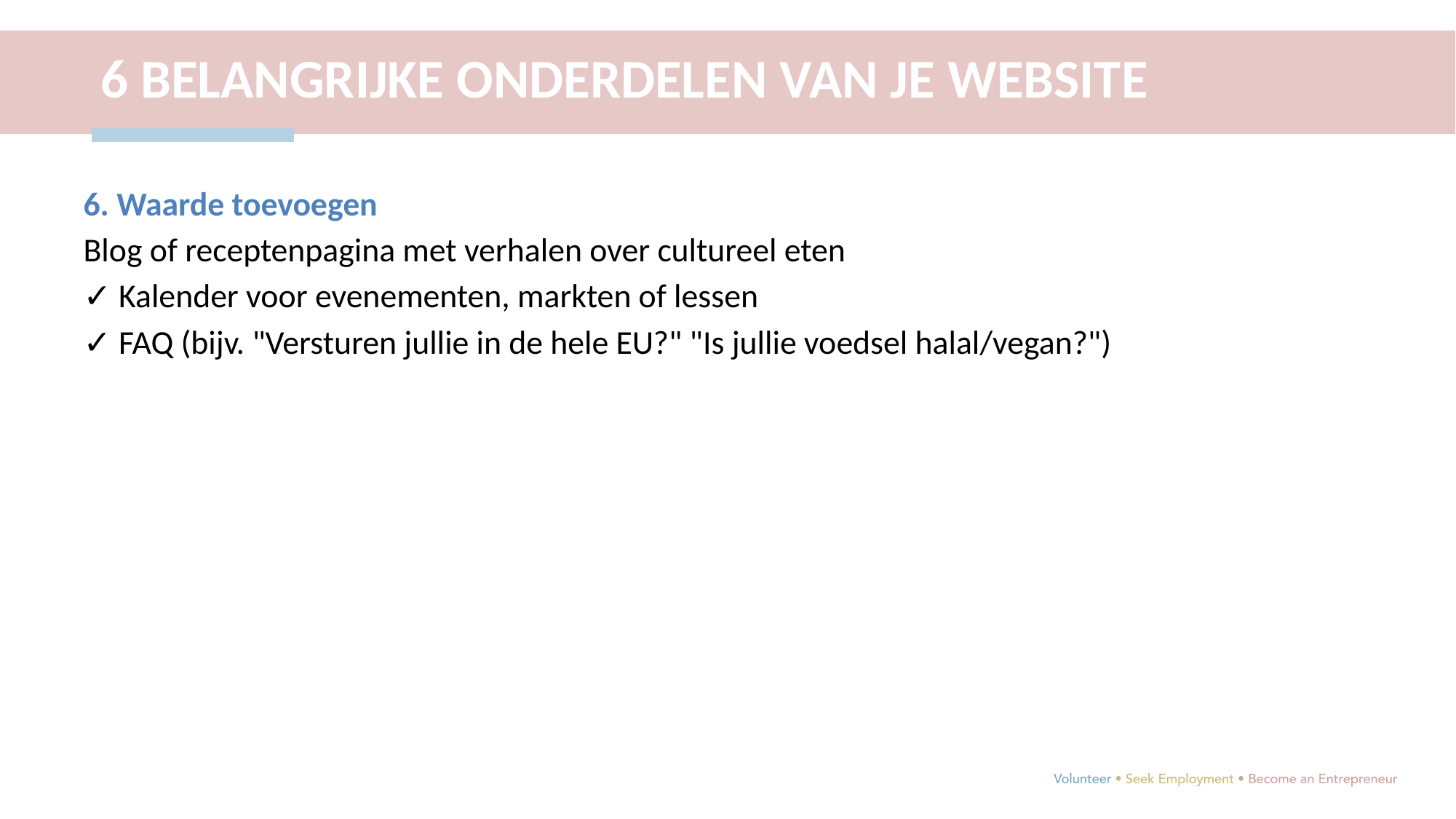

6 BELANGRIJKE ONDERDELEN VAN JE WEBSITE

6. Waarde toevoegen
Blog of receptenpagina met verhalen over cultureel eten
✓ Kalender voor evenementen, markten of lessen
✓ FAQ (bijv. "Versturen jullie in de hele EU?" "Is jullie voedsel halal/vegan?")